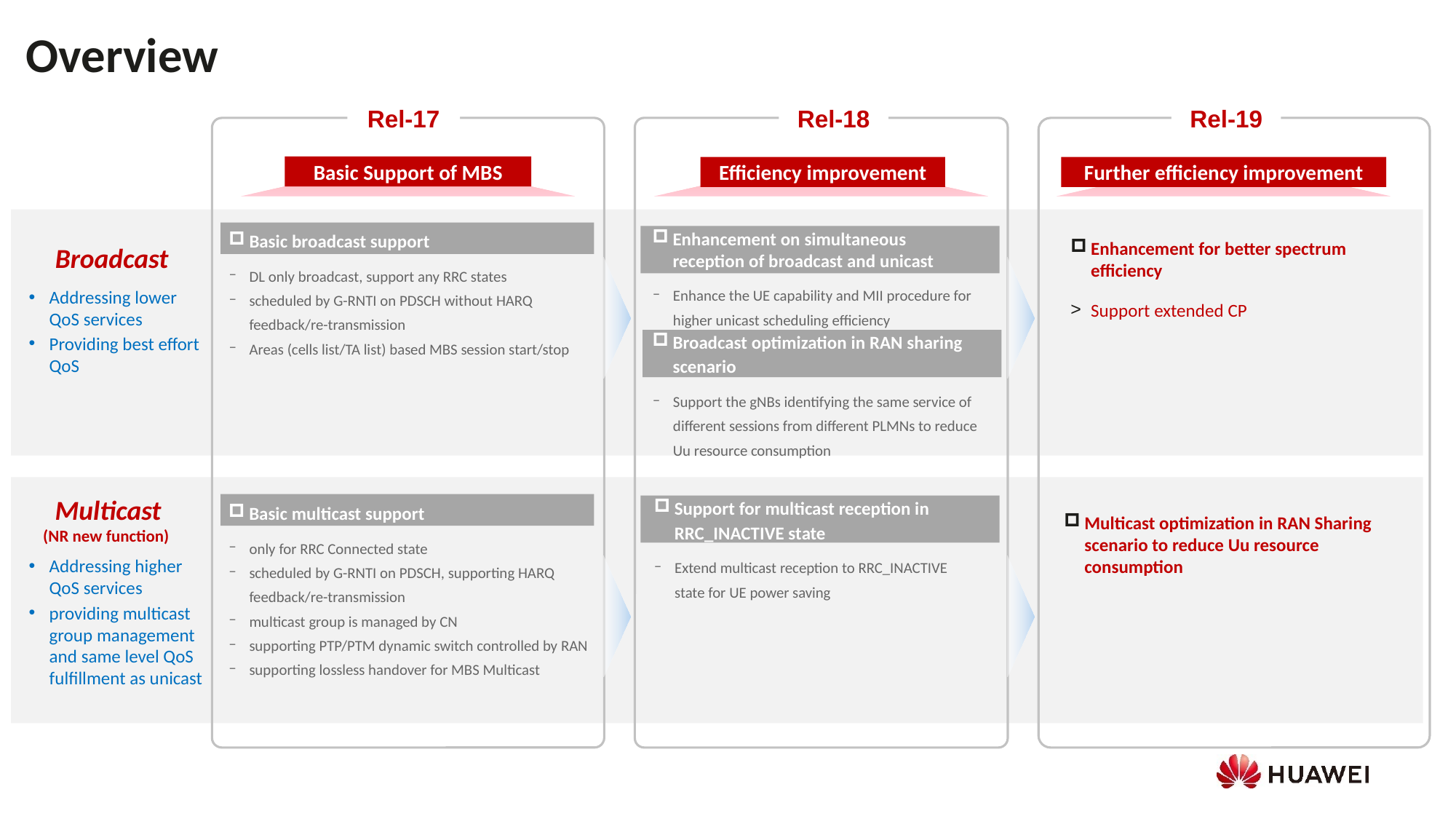

Overview
Rel-17
Rel-18
Rel-19

Basic Support of MBS
Efficiency improvement
Further efficiency improvement

Basic broadcast support
DL only broadcast, support any RRC states
scheduled by G-RNTI on PDSCH without HARQ feedback/re-transmission
Areas (cells list/TA list) based MBS session start/stop
Enhancement on simultaneous reception of broadcast and unicast
Enhance the UE capability and MII procedure for higher unicast scheduling efficiency
Broadcast optimization in RAN sharing scenario
Support the gNBs identifying the same service of different sessions from different PLMNs to reduce Uu resource consumption

Enhancement for better spectrum efficiency
Support extended CP
Broadcast
Addressing lower QoS services
Providing best effort QoS

Multicast
(NR new function)

Support for multicast reception in RRC_INACTIVE state
Extend multicast reception to RRC_INACTIVE state for UE power saving
Basic multicast support
only for RRC Connected state
scheduled by G-RNTI on PDSCH, supporting HARQ feedback/re-transmission
multicast group is managed by CN
supporting PTP/PTM dynamic switch controlled by RAN
supporting lossless handover for MBS Multicast

Multicast optimization in RAN Sharing scenario to reduce Uu resource consumption
Addressing higher QoS services
providing multicast group management and same level QoS fulfillment as unicast